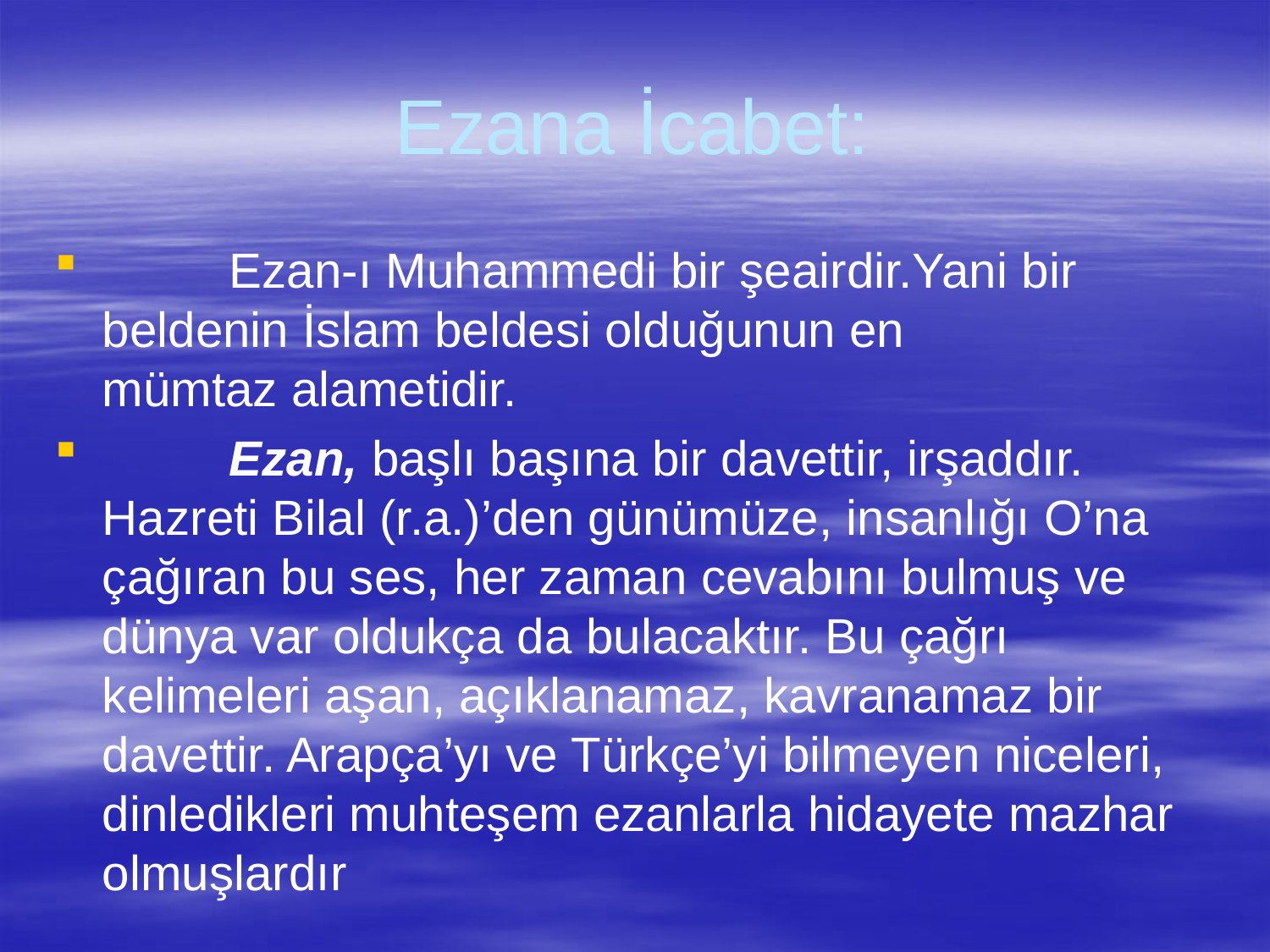

# Ezana İcabet:
 	Ezan-ı Muhammedi bir şeairdir.Yani bir beldenin İslam beldesi olduğunun en            mümtaz alametidir.
 	Ezan, başlı başına bir davettir, irşaddır. Hazreti Bilal (r.a.)’den günümüze, insanlığı O’na çağıran bu ses, her zaman cevabını bulmuş ve dünya var oldukça da bulacaktır. Bu çağrı kelimeleri aşan, açıklanamaz, kavranamaz bir davettir. Arapça’yı ve Türkçe’yi bilmeyen niceleri, dinledikleri muhteşem ezanlarla hidayete mazhar olmuşlardır